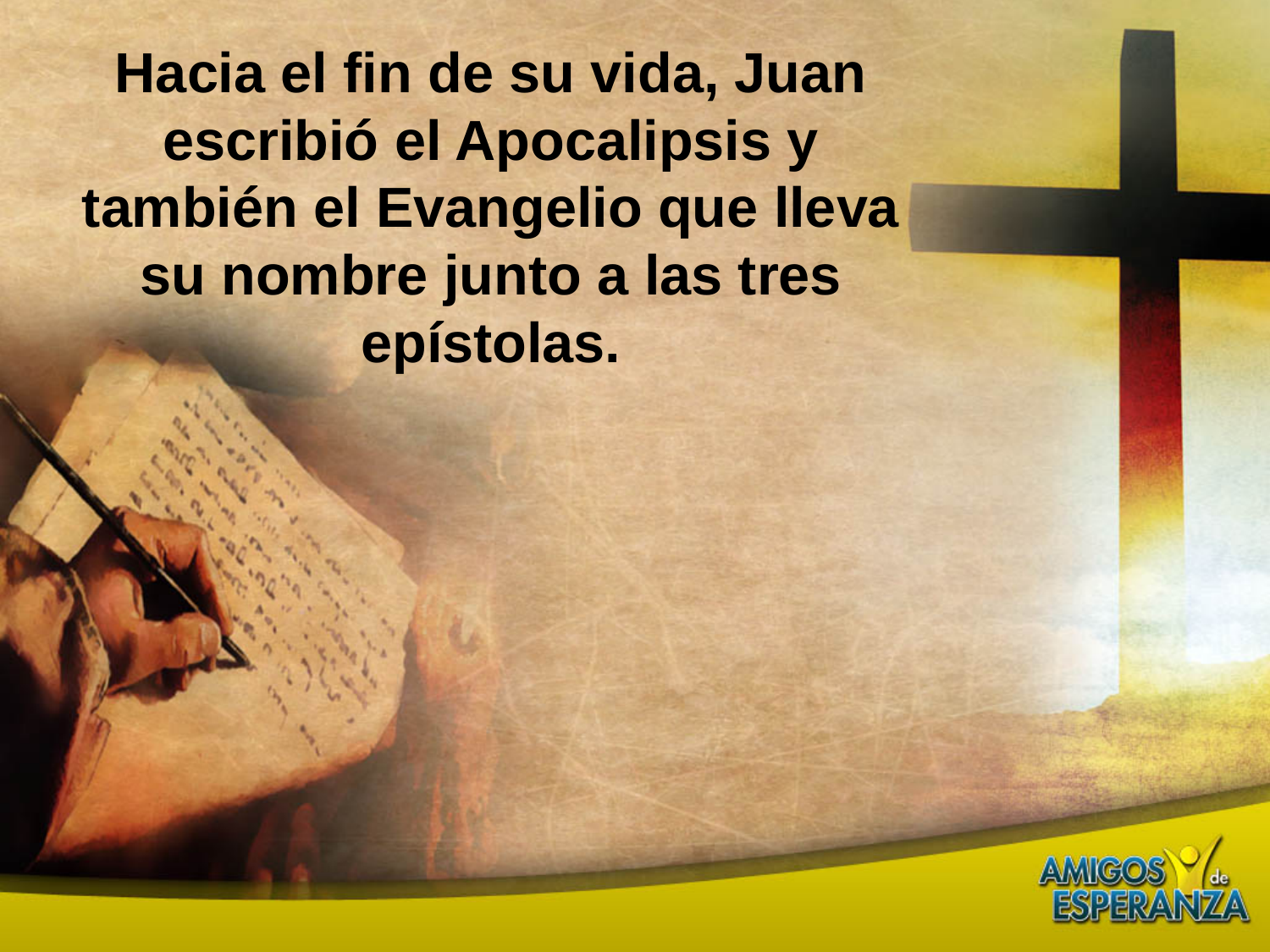

Hacia el fin de su vida, Juan escribió el Apocalipsis y también el Evangelio que lleva su nombre junto a las tres epístolas.